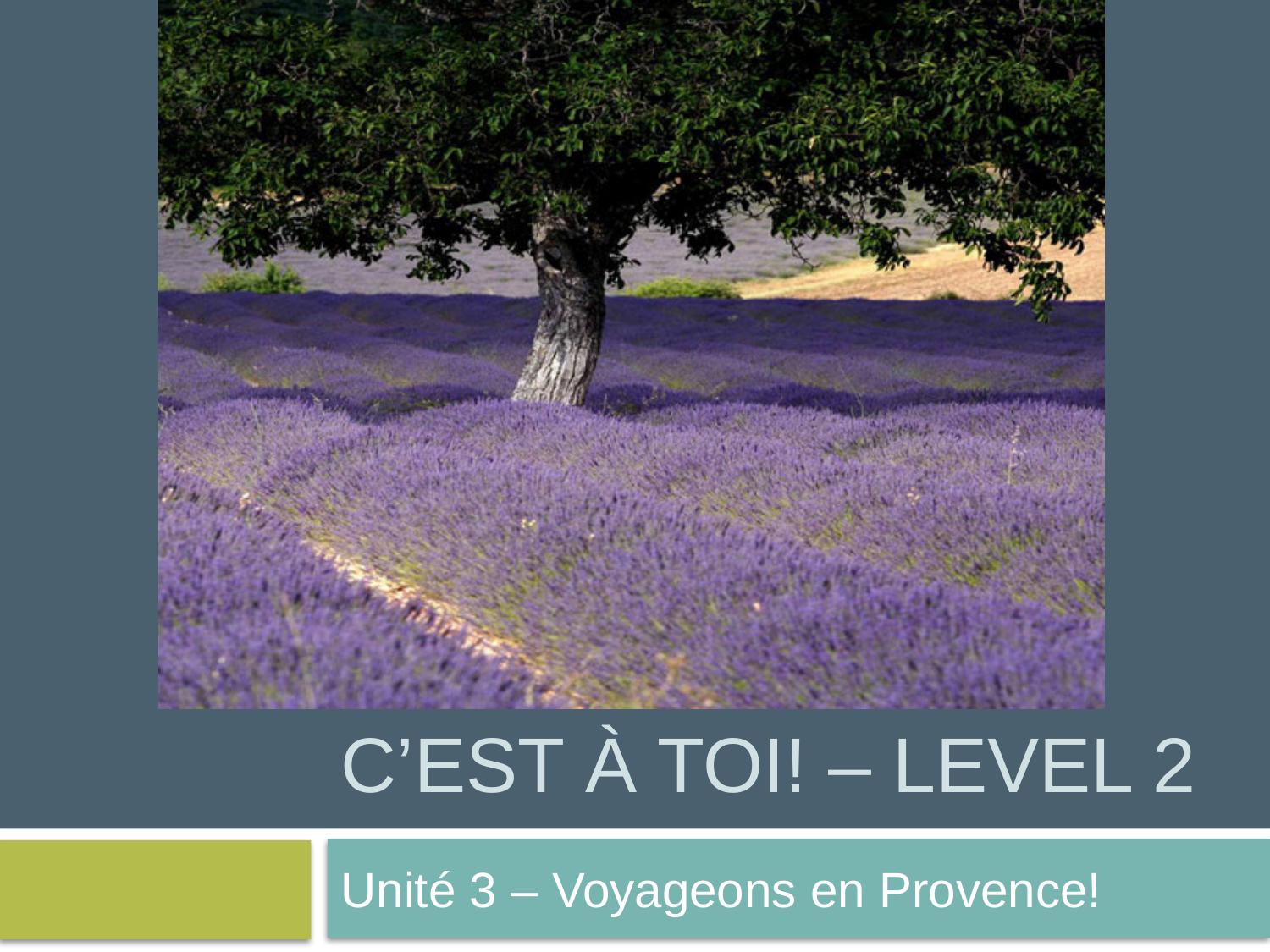

# C’est à toi! – Level 2
Unité 3 – Voyageons en Provence!